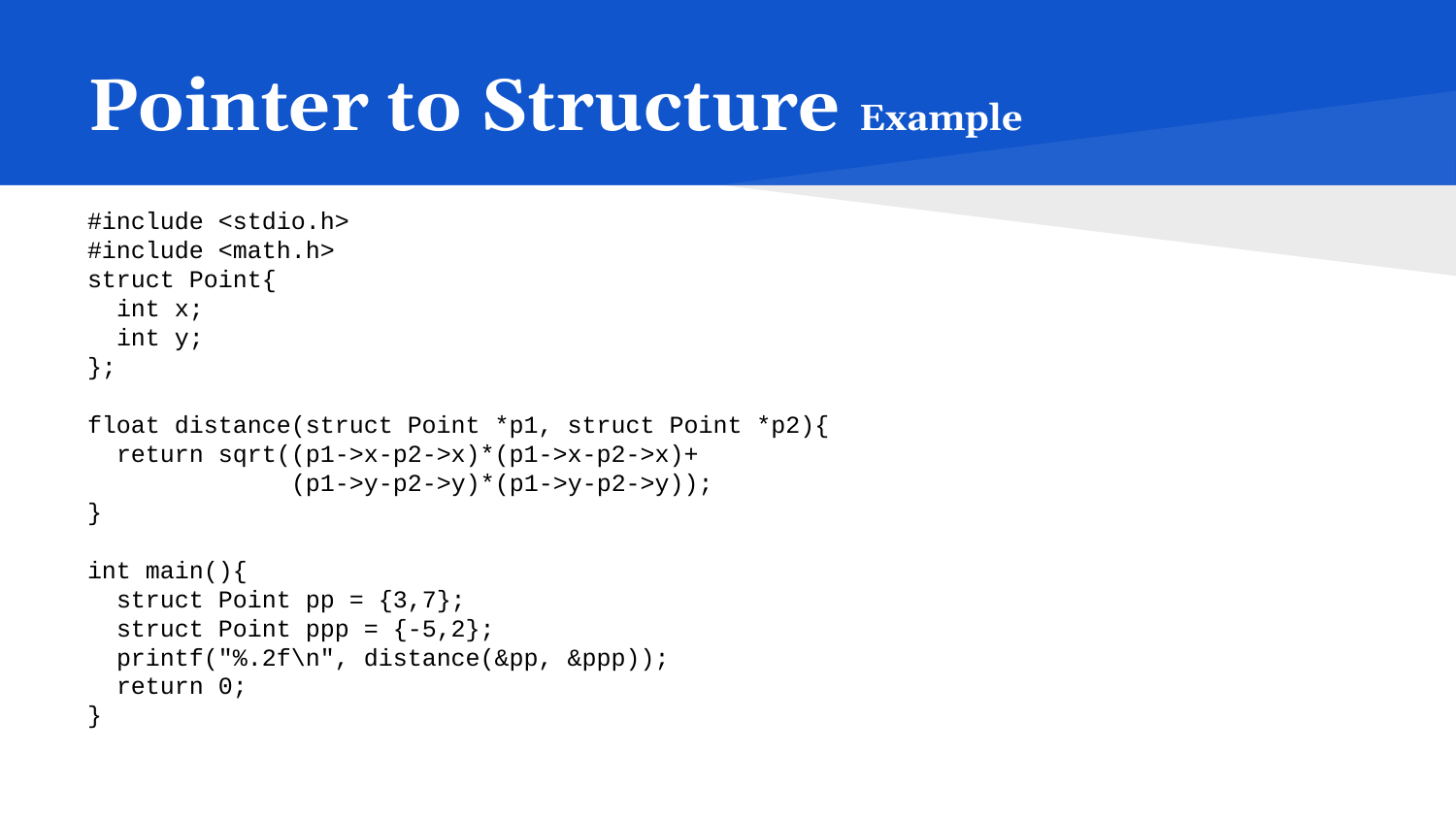

# Pointer to Structure Example
#include <stdio.h>
#include <math.h>
struct Point{
  int x;
  int y;
};

float distance(struct Point *p1, struct Point *p2){
  return sqrt((p1->x-p2->x)*(p1->x-p2->x)+
              (p1->y-p2->y)*(p1->y-p2->y));
}

int main(){
  struct Point pp = {3,7};
  struct Point ppp = {-5,2};
  printf("%.2f\n", distance(&pp, &ppp));
  return 0;
}